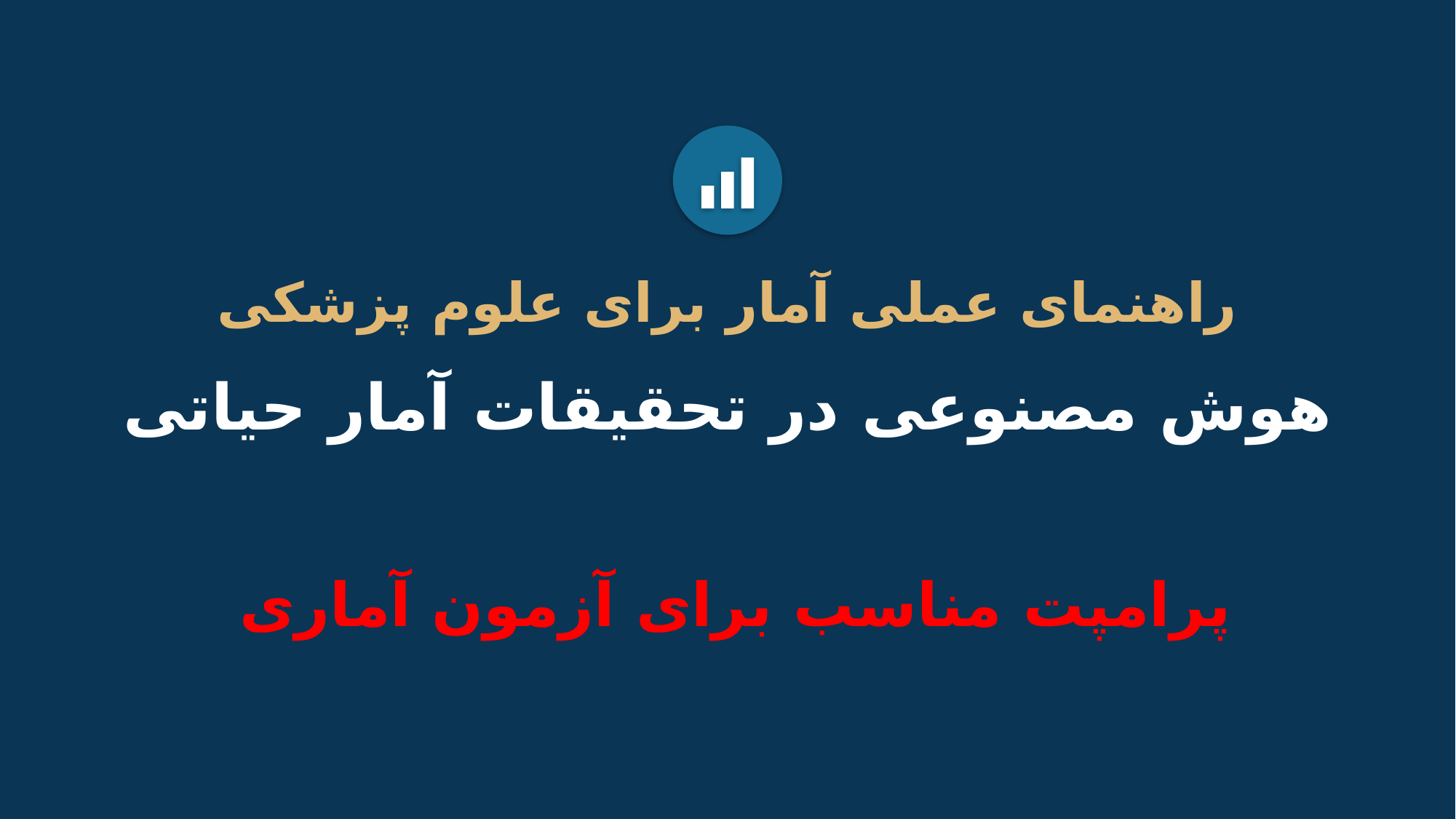

راهنمای عملی آمار برای علوم پزشکی
هوش مصنوعی در تحقیقات آمار حیاتی
پرامپت مناسب برای آزمون آماری